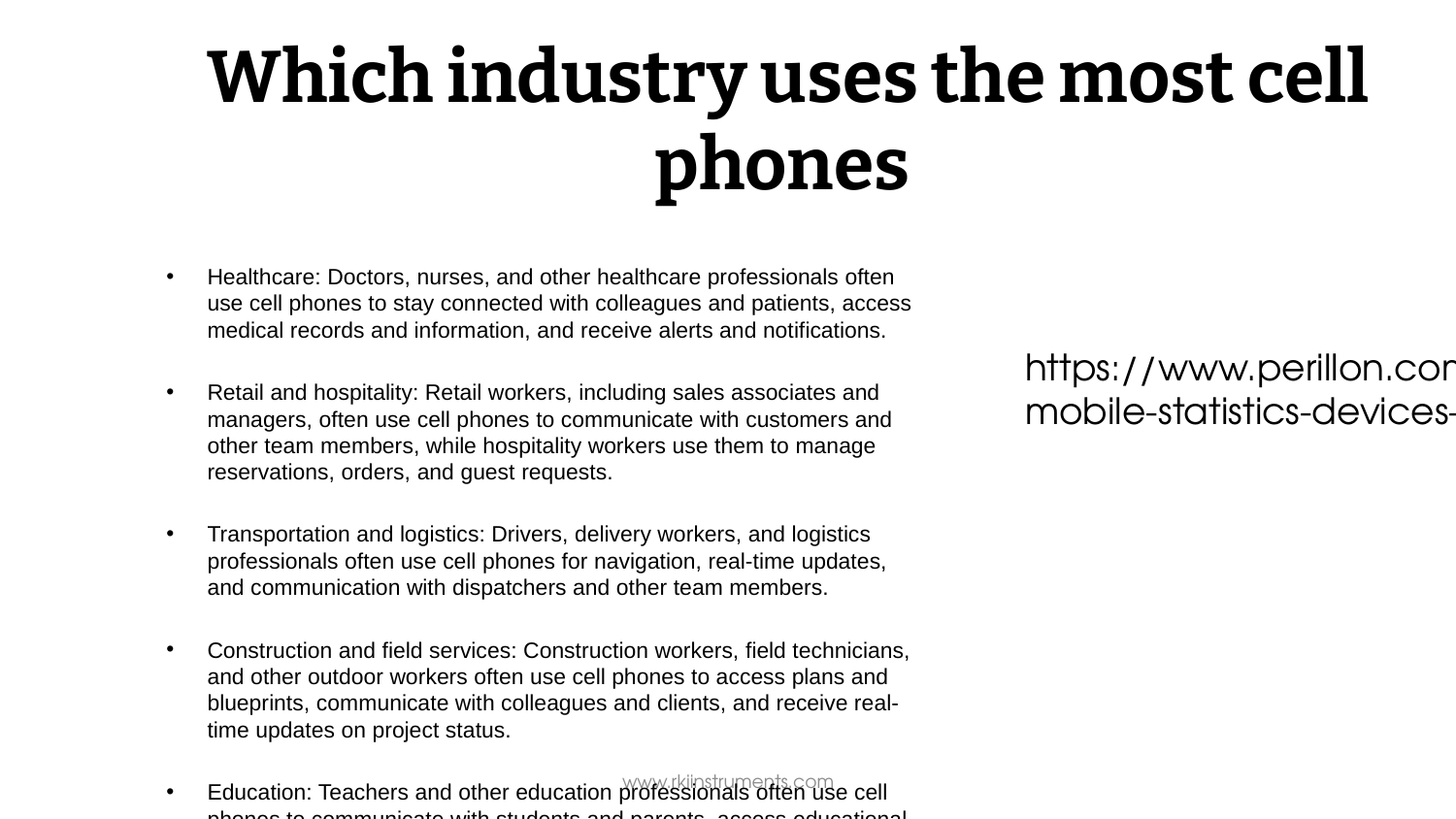

# Which industry uses the most cell phones
Healthcare: Doctors, nurses, and other healthcare professionals often use cell phones to stay connected with colleagues and patients, access medical records and information, and receive alerts and notifications.

Retail and hospitality: Retail workers, including sales associates and managers, often use cell phones to communicate with customers and other team members, while hospitality workers use them to manage reservations, orders, and guest requests.

Transportation and logistics: Drivers, delivery workers, and logistics professionals often use cell phones for navigation, real-time updates, and communication with dispatchers and other team members.

Construction and field services: Construction workers, field technicians, and other outdoor workers often use cell phones to access plans and blueprints, communicate with colleagues and clients, and receive real-time updates on project status.

Education: Teachers and other education professionals often use cell phones to communicate with students and parents, access educational resources, and manage schedules and assignments.
https://www.perillon.com/blog/mobile-statistics-devices-at-work
www.rkiinstruments.com